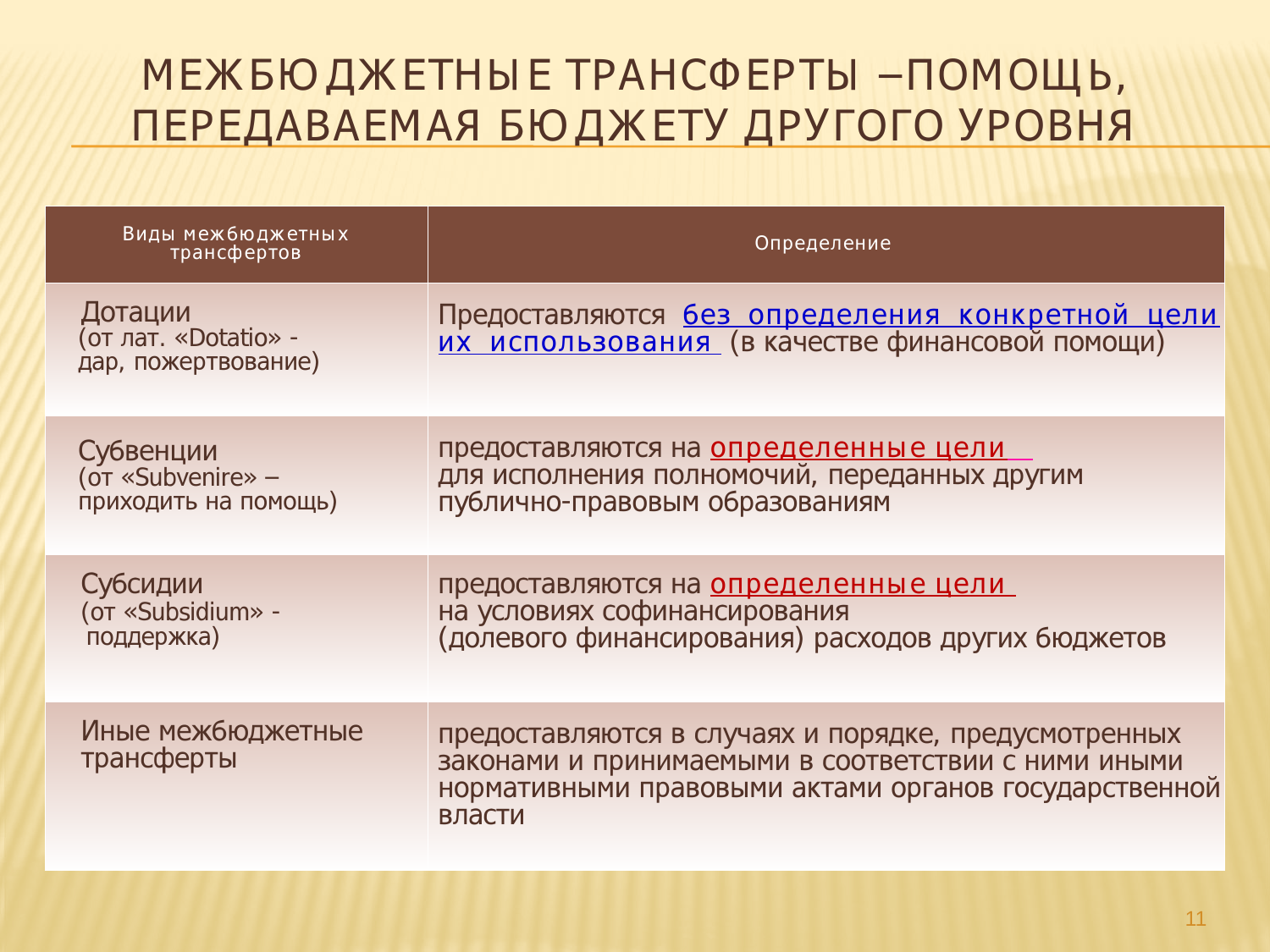

# Межбюджетные трансферты –помощь, передаваемая бюджету другого уровня
| Виды межбюджетных трансфертов | Определение |
| --- | --- |
| Дотации (от лат. «Dotatio» - дар, пожертвование) | Предоставляются без определения конкретной цели их использования (в качестве финансовой помощи) |
| Субвенции (от «Subvenire» – приходить на помощь) | предоставляются на определенные цели для исполнения полномочий, переданных другим публично-правовым образованиям |
| Субсидии (от «Subsidium» - поддержка) | предоставляются на определенные цели на условиях софинансирования (долевого финансирования) расходов других бюджетов |
| Иные межбюджетные трансферты | предоставляются в случаях и порядке, предусмотренных законами и принимаемыми в соответствии с ними иными нормативными правовыми актами органов государственной власти |
11